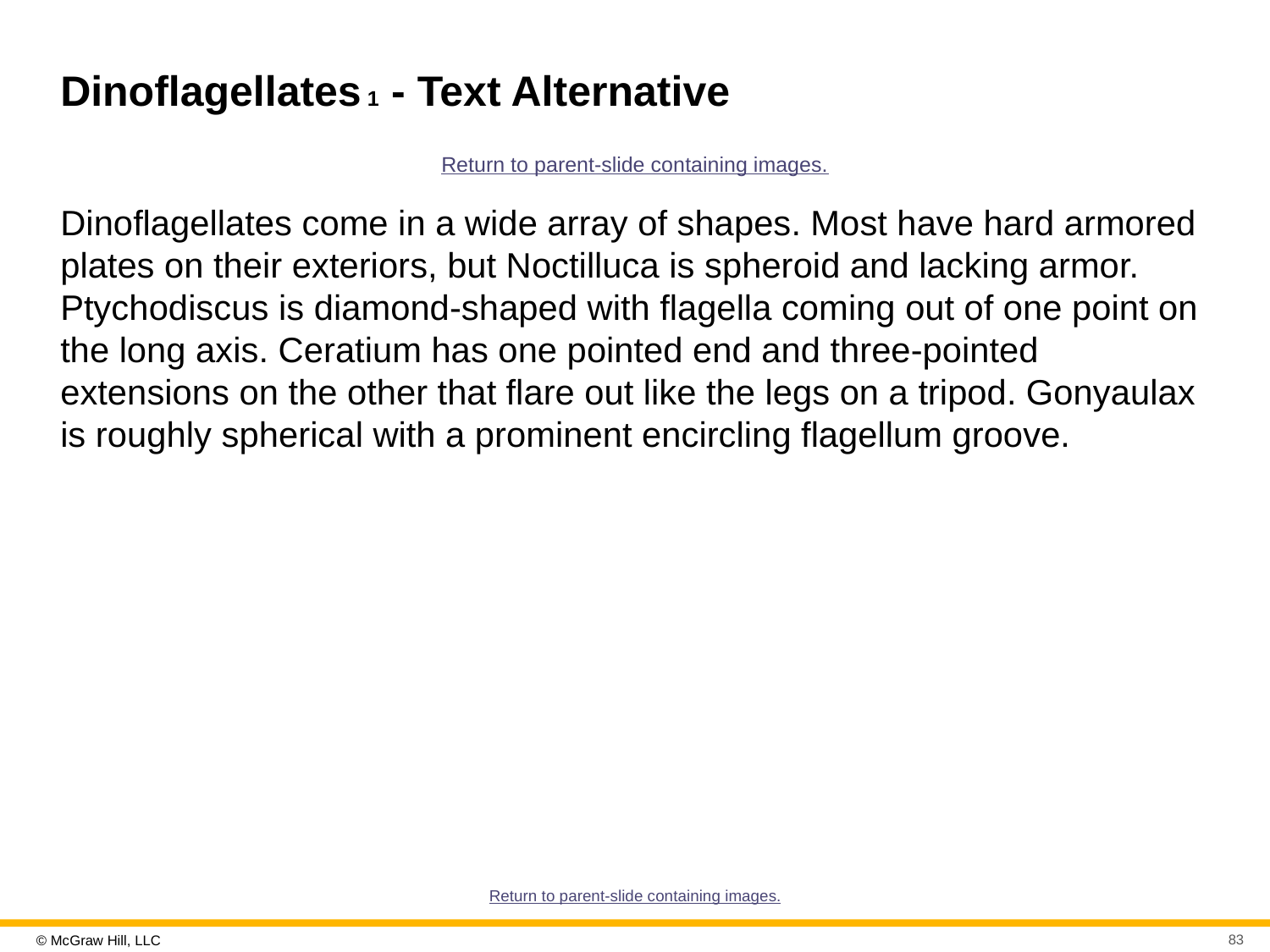

# Dinoflagellates 1 - Text Alternative
Return to parent-slide containing images.
Dinoflagellates come in a wide array of shapes. Most have hard armored plates on their exteriors, but Noctilluca is spheroid and lacking armor. Ptychodiscus is diamond-shaped with flagella coming out of one point on the long axis. Ceratium has one pointed end and three-pointed extensions on the other that flare out like the legs on a tripod. Gonyaulax is roughly spherical with a prominent encircling flagellum groove.
Return to parent-slide containing images.
83